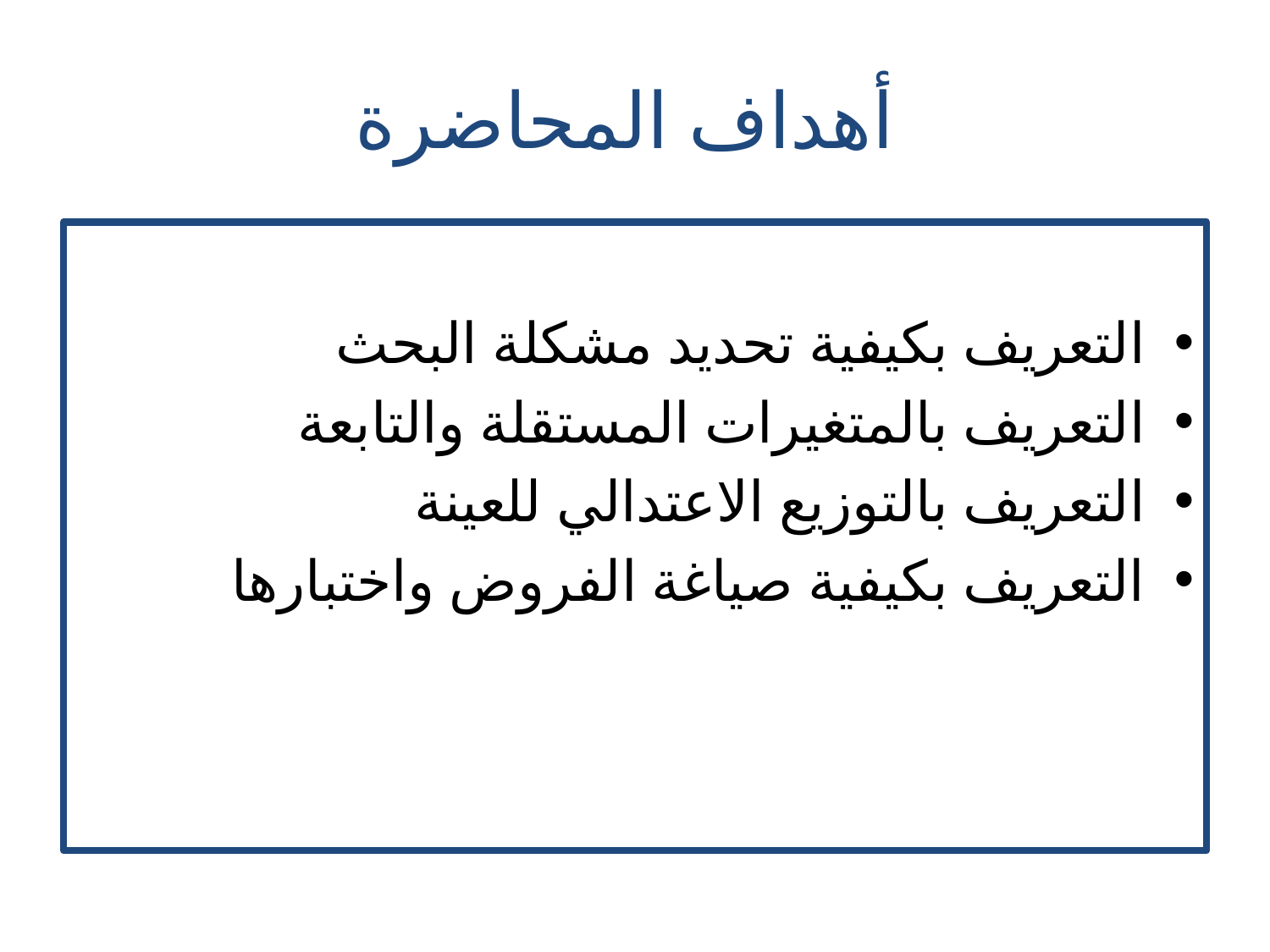

# أهداف المحاضرة

التعريف بكيفية تحديد مشكلة البحث
التعريف بالمتغيرات المستقلة والتابعة
التعريف بالتوزيع الاعتدالي للعينة
التعريف بكيفية صياغة الفروض واختبارها